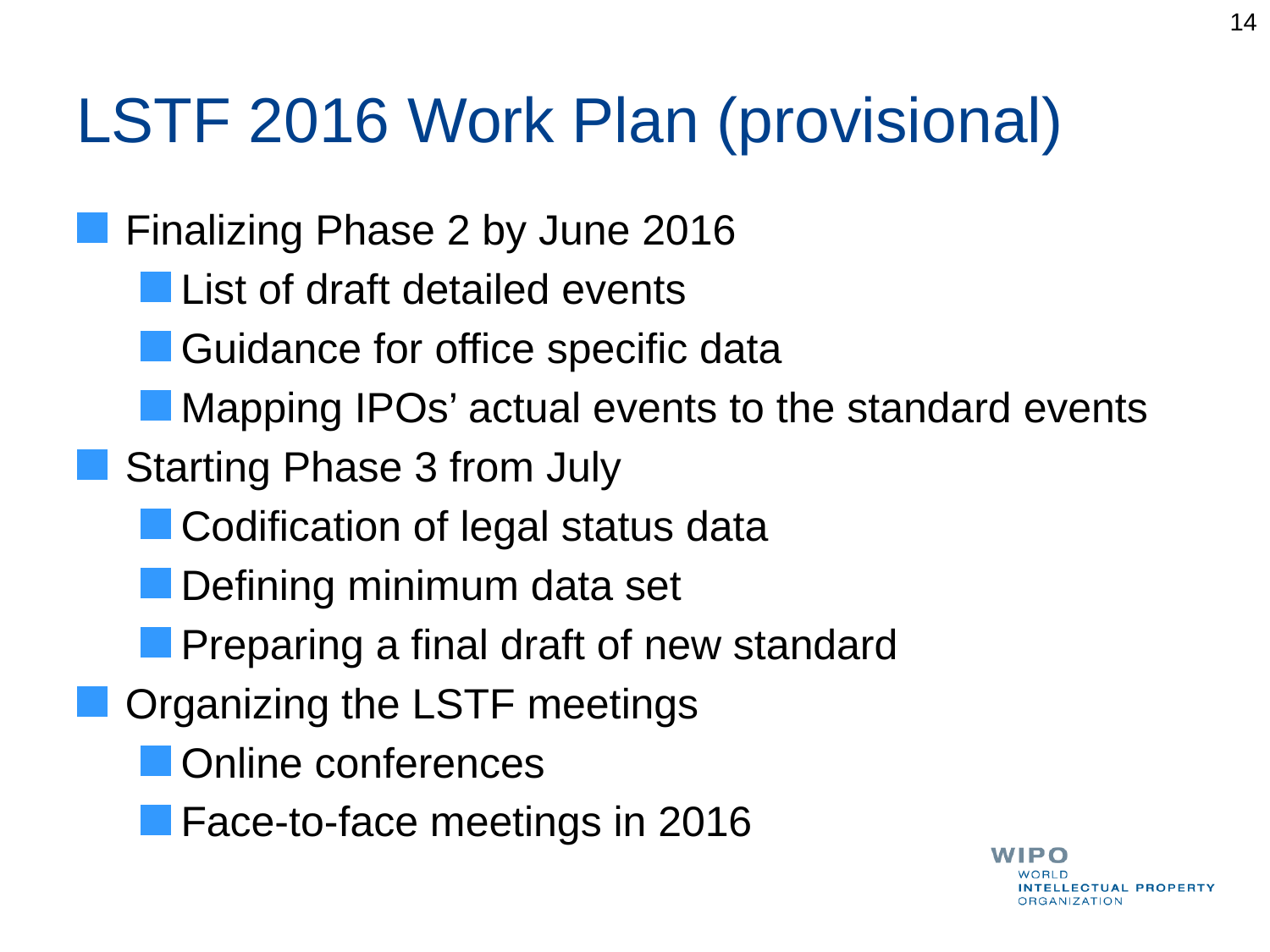

14
# LSTF 2016 Work Plan (provisional)
Finalizing Phase 2 by June 2016
List of draft detailed events
Guidance for office specific data
Mapping IPOs’ actual events to the standard events
Starting Phase 3 from July
Codification of legal status data
Defining minimum data set
Preparing a final draft of new standard
Organizing the LSTF meetings
Online conferences
Face-to-face meetings in 2016